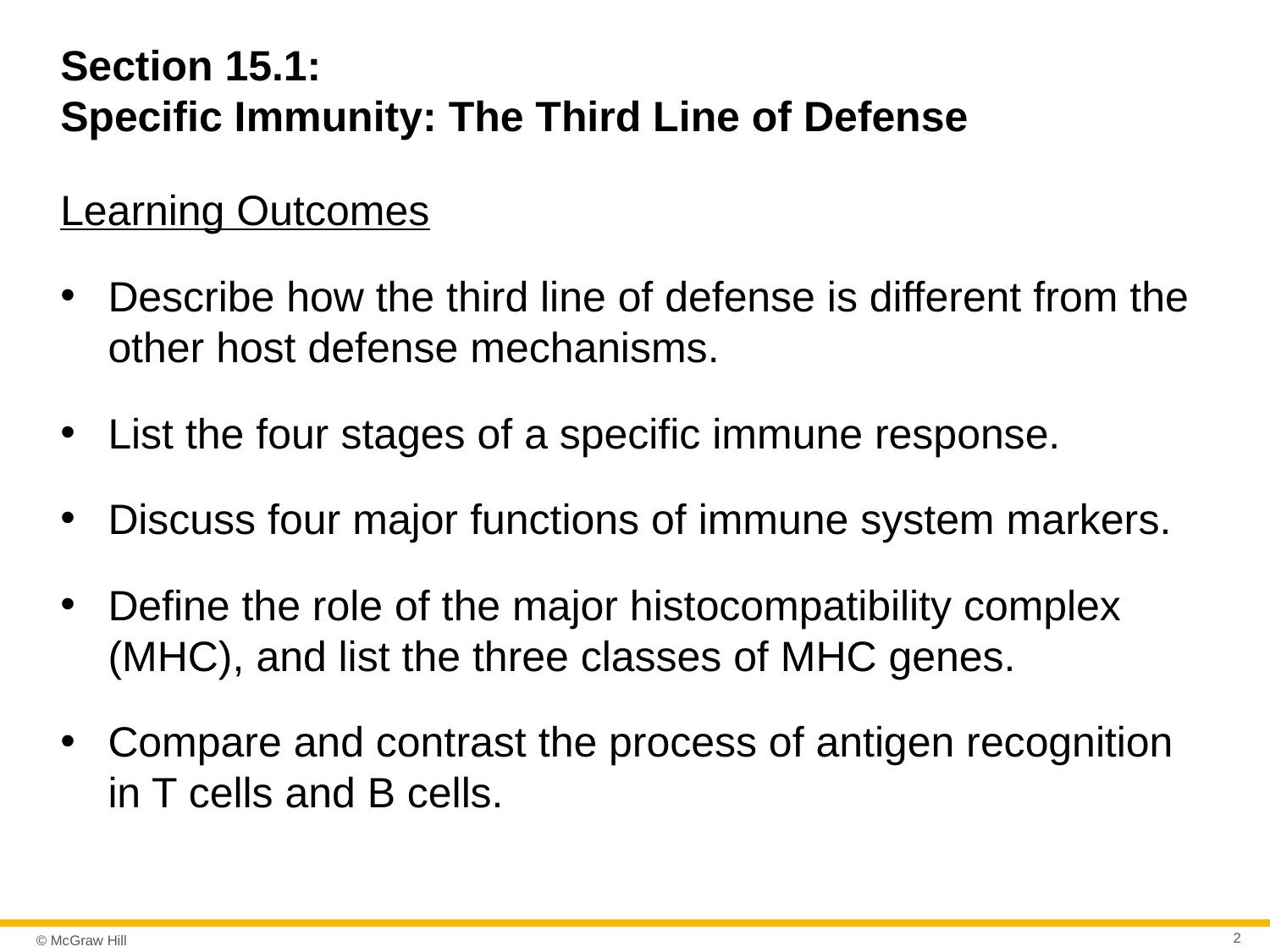

# Section 15.1: Specific Immunity: The Third Line of Defense
Learning Outcomes
Describe how the third line of defense is different from the other host defense mechanisms.
List the four stages of a specific immune response.
Discuss four major functions of immune system markers.
Define the role of the major histocompatibility complex (MHC), and list the three classes of MHC genes.
Compare and contrast the process of antigen recognition in T cells and B cells.